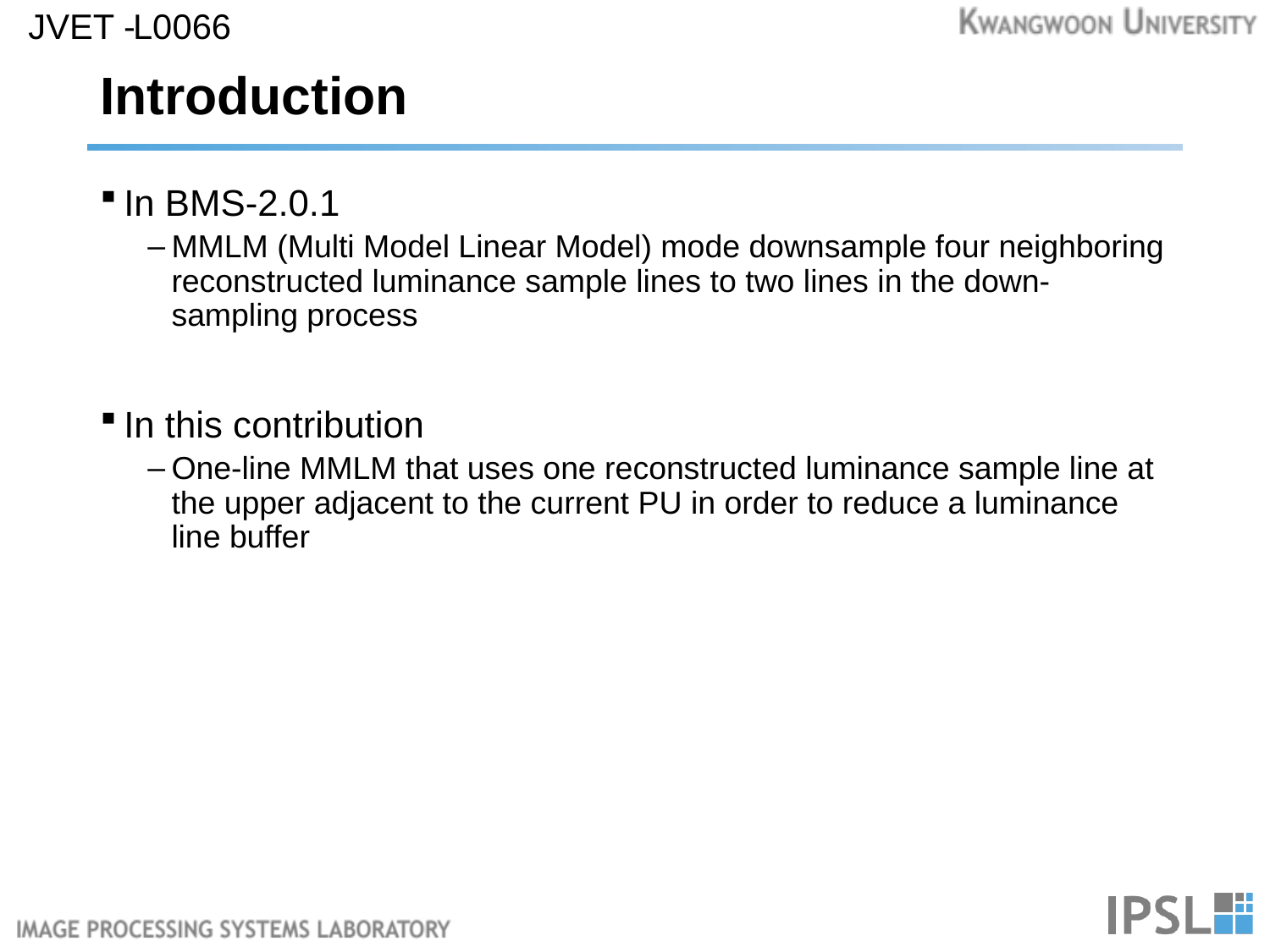

L0066
# Introduction
In BMS-2.0.1
MMLM (Multi Model Linear Model) mode downsample four neighboring reconstructed luminance sample lines to two lines in the down-sampling process

In this contribution
One-line MMLM that uses one reconstructed luminance sample line at the upper adjacent to the current PU in order to reduce a luminance line buffer